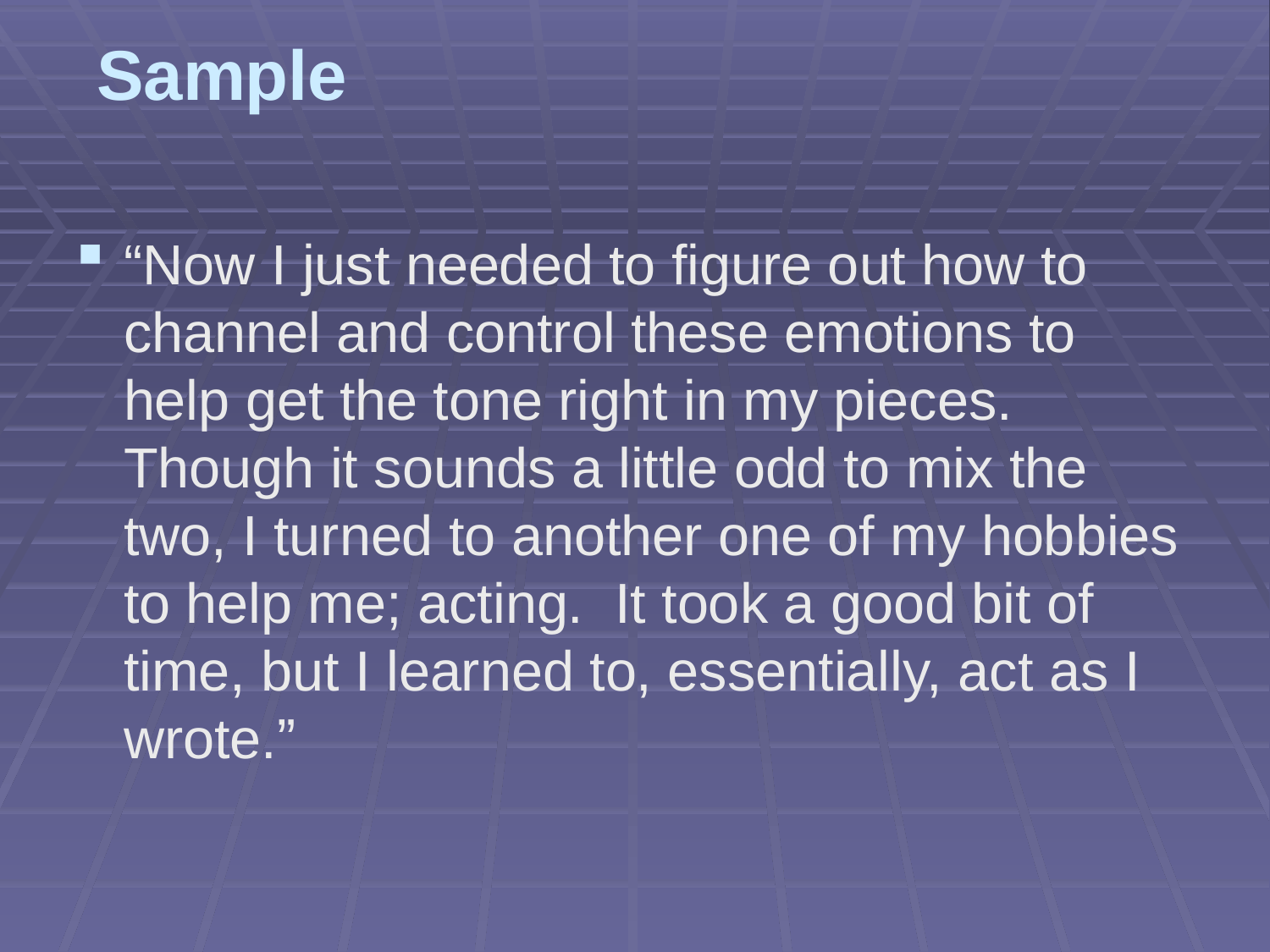

# Sample
“Now I just needed to figure out how to channel and control these emotions to help get the tone right in my pieces.  Though it sounds a little odd to mix the two, I turned to another one of my hobbies to help me; acting.  It took a good bit of time, but I learned to, essentially, act as I wrote.”